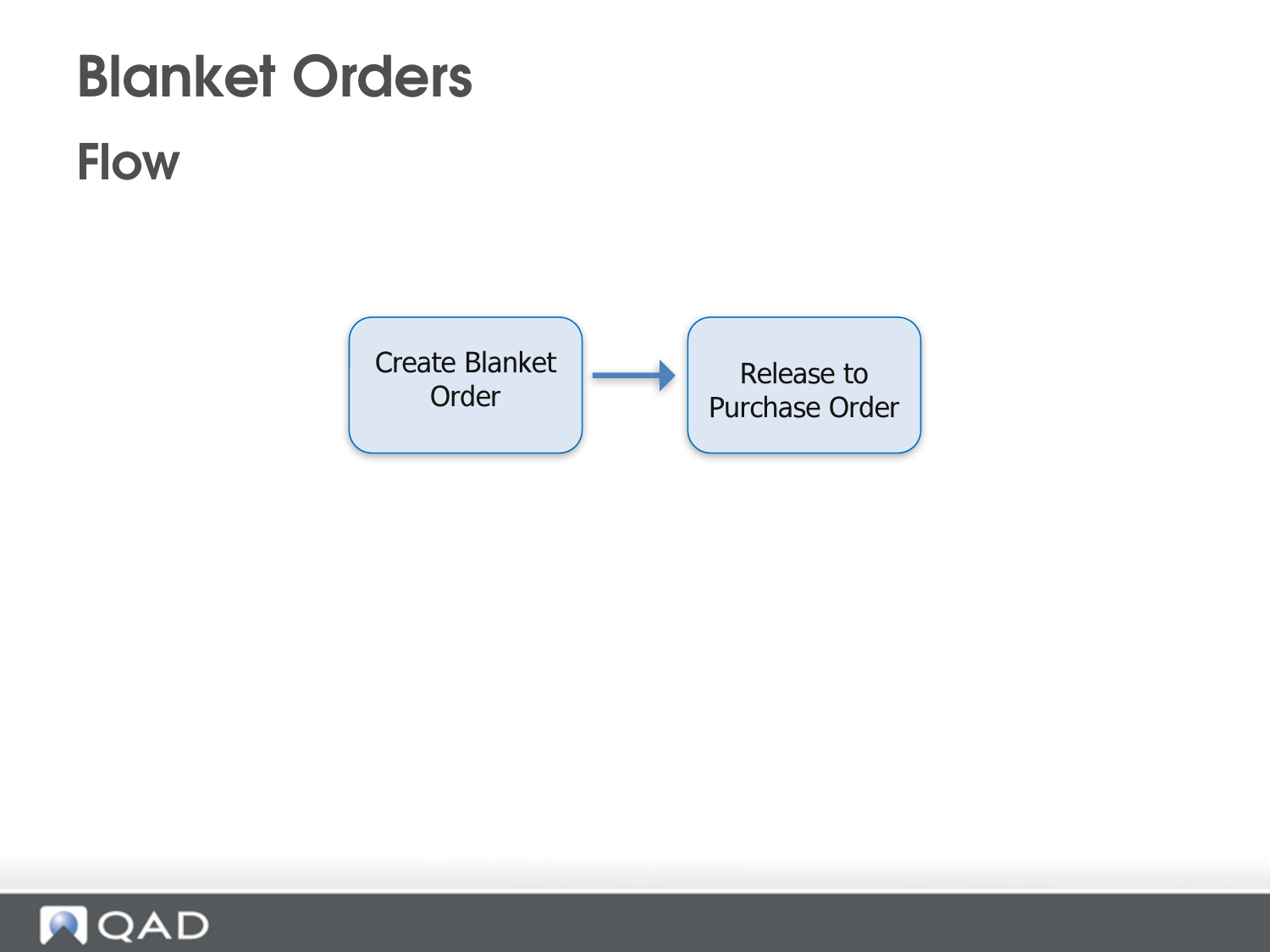

# Blanket Orders
Flow

Create Blanket Order

Release to Purchase Order